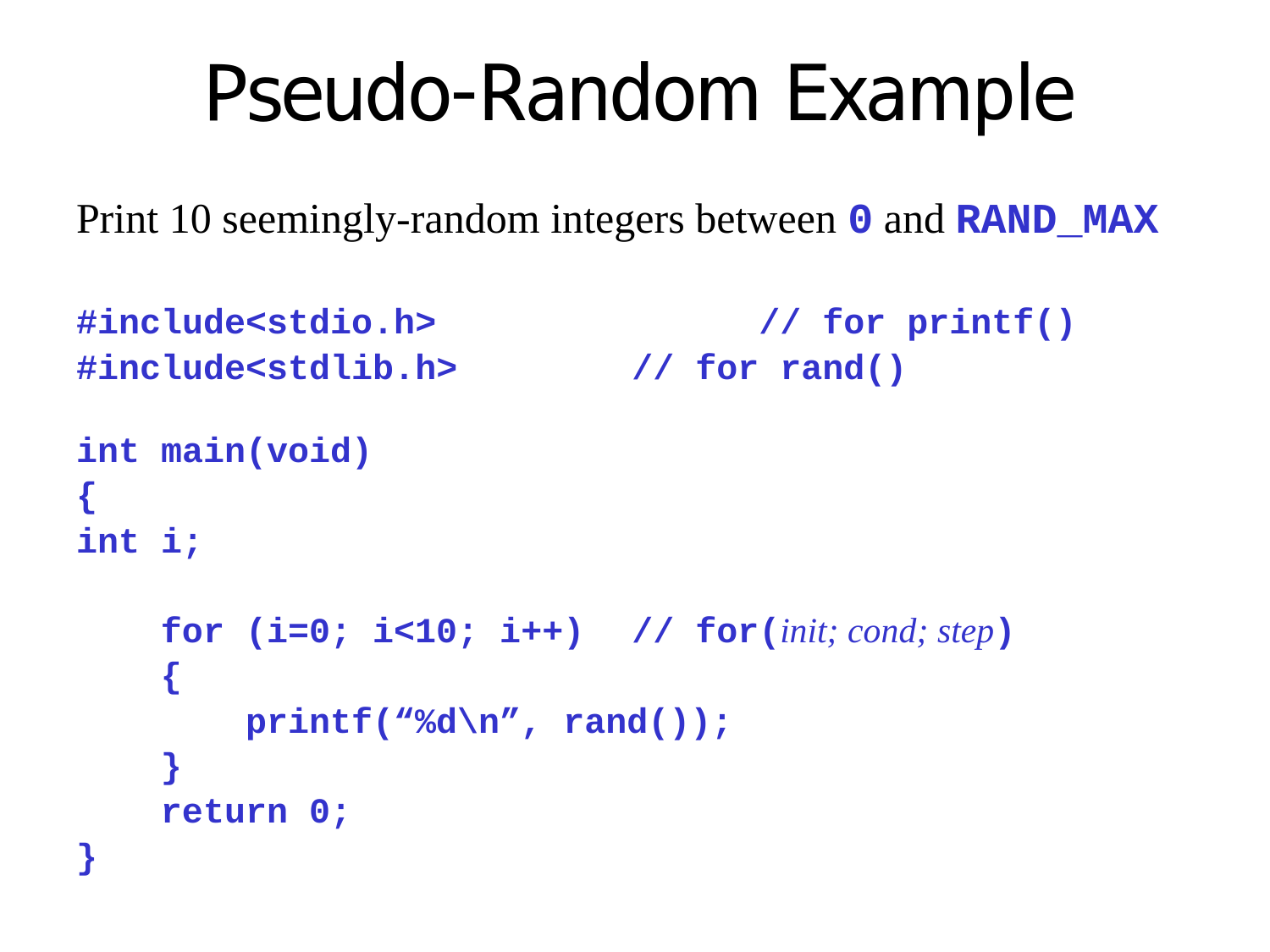

# Pseudo-Random Example
Print 10 seemingly-random integers between 0 and RAND_MAX

#include<stdio.h>			// for printf()
#include<stdlib.h>		// for rand()
int main(void)
{
int i;

    for (i=0; i<10; i++)	// for(init; cond; step)
    {
        printf(“%d\n”, rand());
    }
    return 0;
}